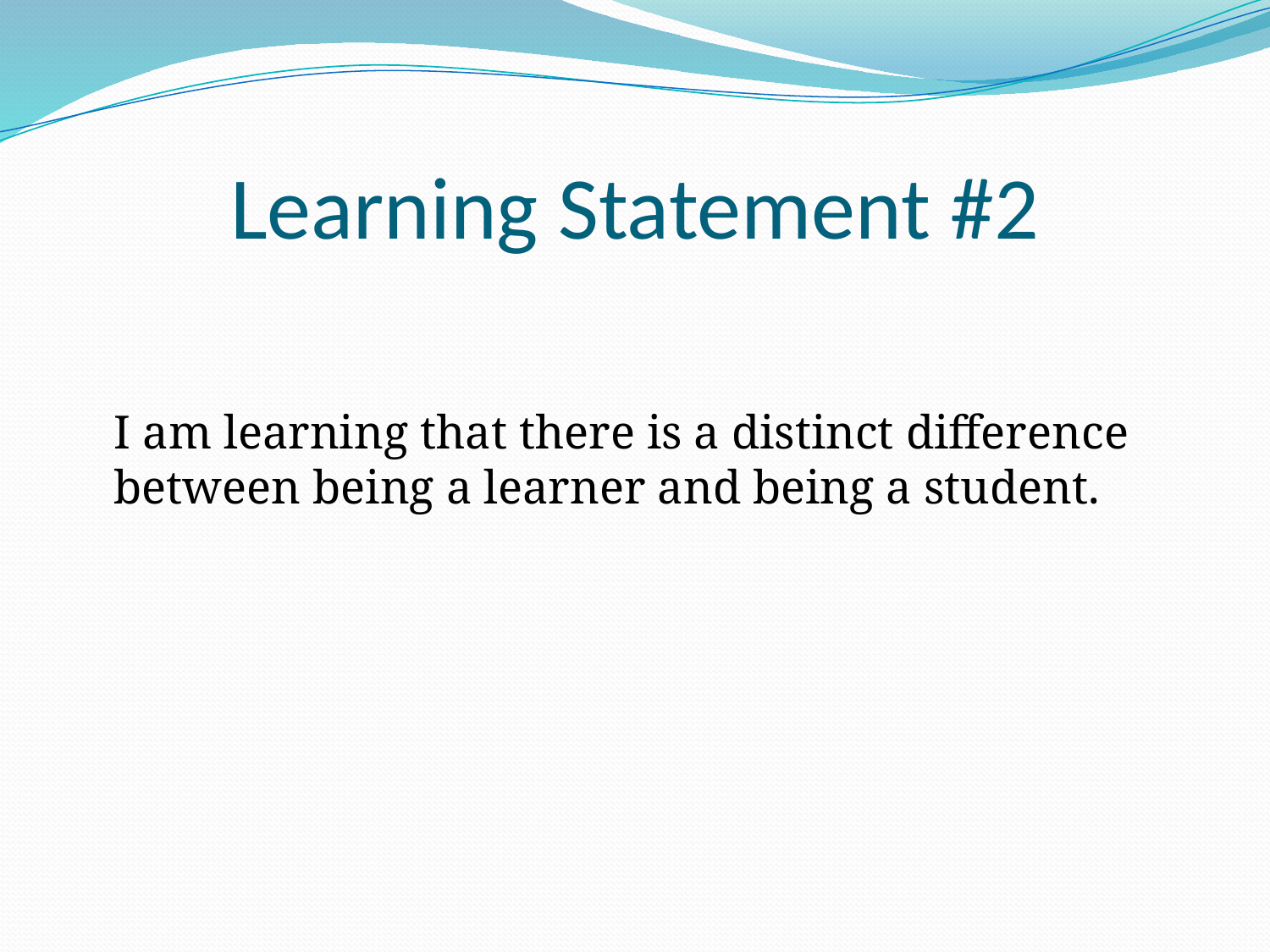

# Learning Statement #2

	I am learning that there is a distinct difference between being a learner and being a student.